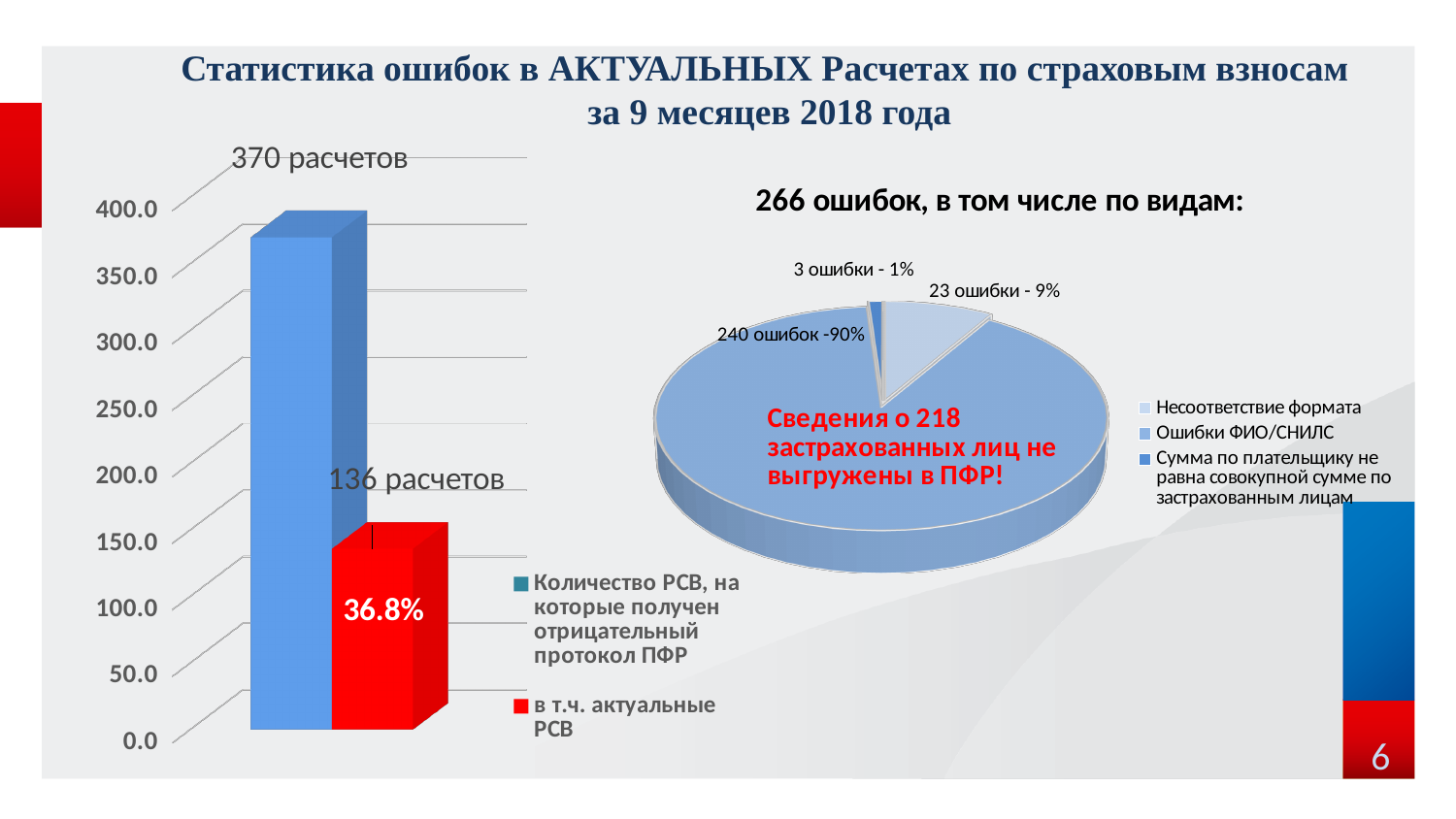

Статистика ошибок в АКТУАЛЬНЫХ Расчетах по страховым взносам
за 9 месяцев 2018 года

[unsupported chart]

[unsupported chart]

36.8%
6